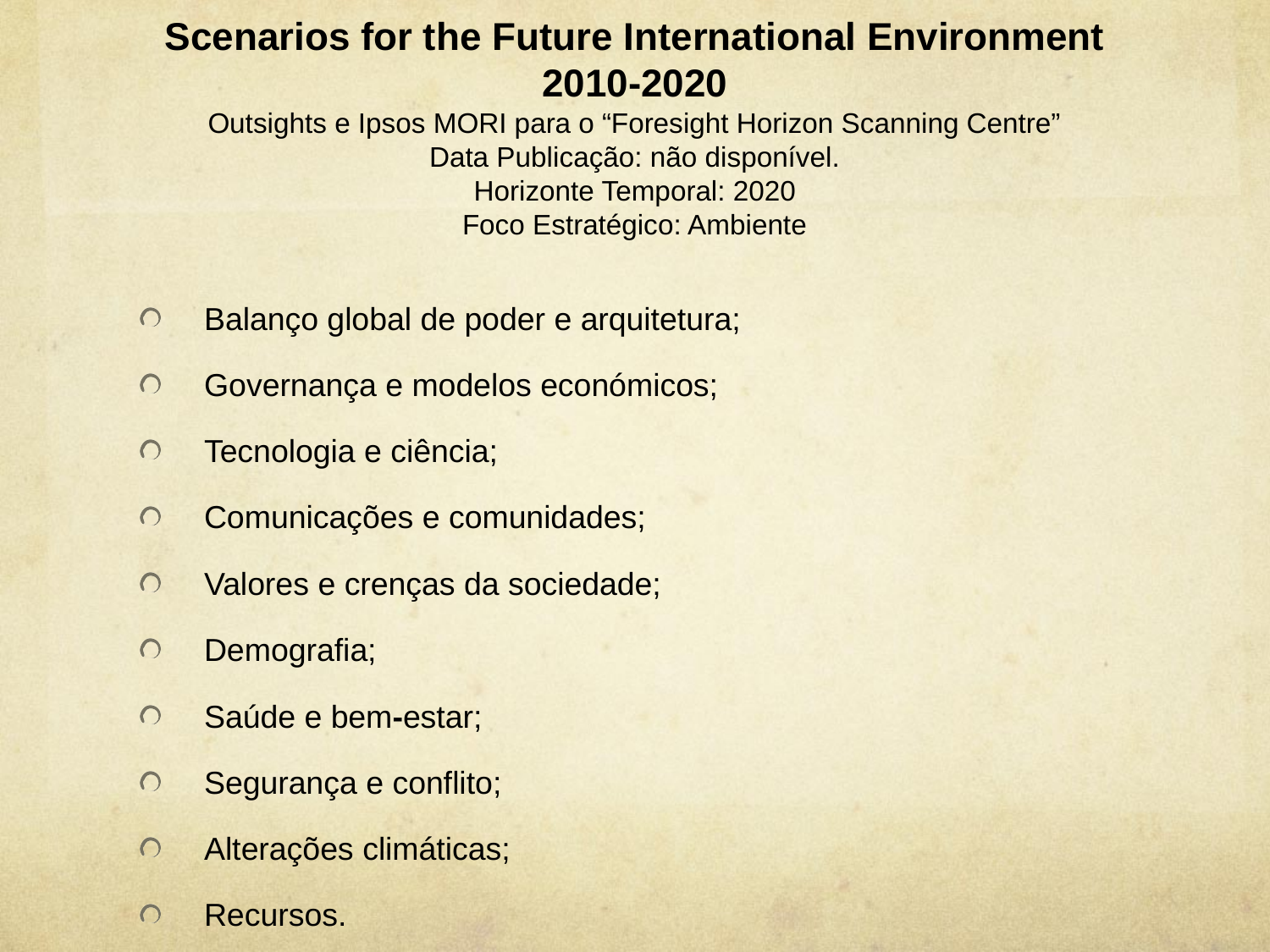

# Scenarios for the Future International Environment 2010‐2020 Outsights e Ipsos MORI para o “Foresight Horizon Scanning Centre” Data Publicação: não disponível. Horizonte Temporal: 2020 Foco Estratégico: Ambiente
Balanço global de poder e arquitetura;
Governança e modelos económicos;
Tecnologia e ciência;
Comunicações e comunidades;
Valores e crenças da sociedade;
Demografia;
Saúde e bem‐estar;
Segurança e conflito;
Alterações climáticas;
Recursos.